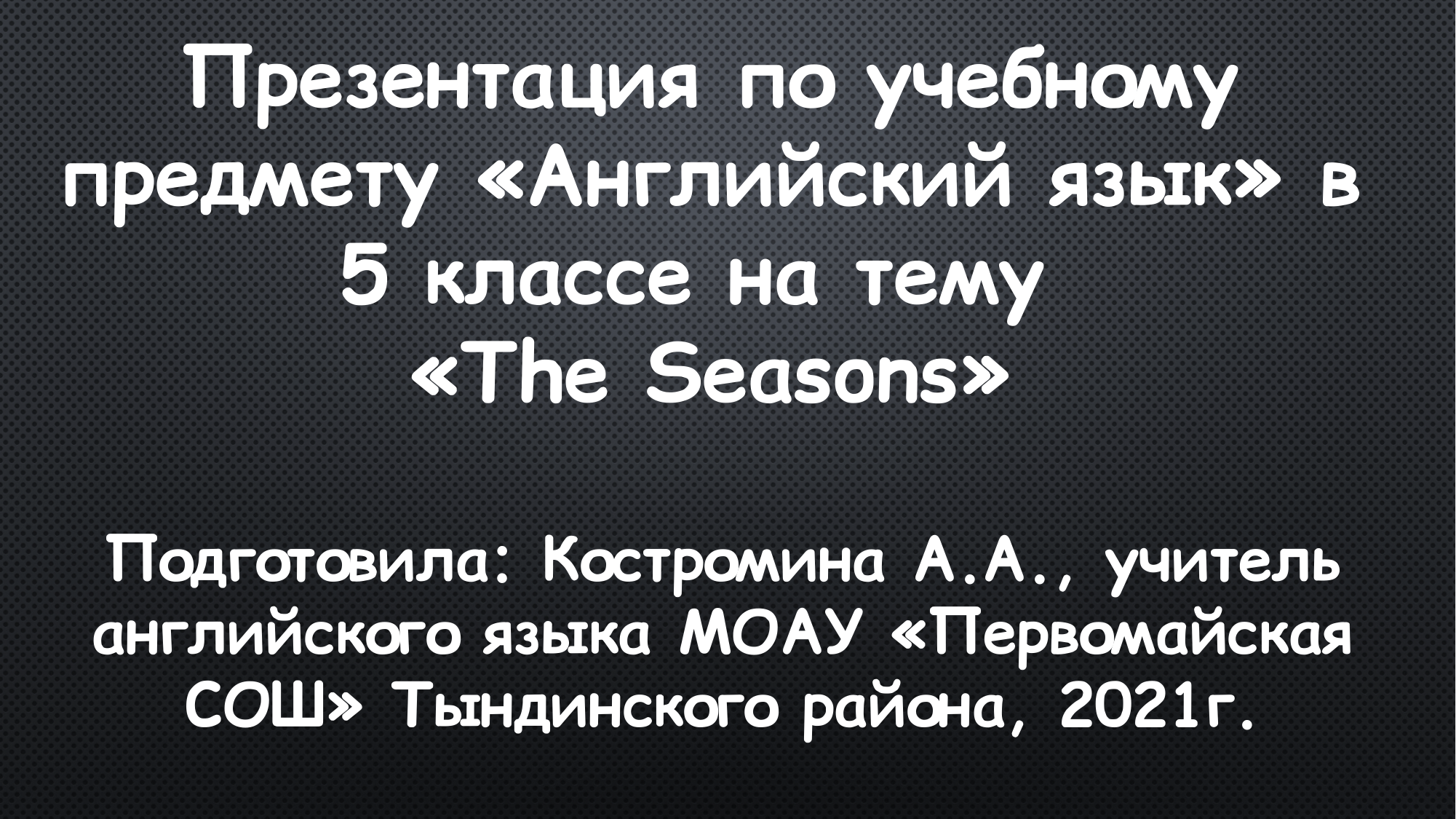

Презентация по учебному предмету «Английский язык» в 5 классе на тему
«The Seasons»
Подготовила: Костромина А.А., учитель английского языка МОАУ «Первомайская СОШ» Тындинского района, 2021г.